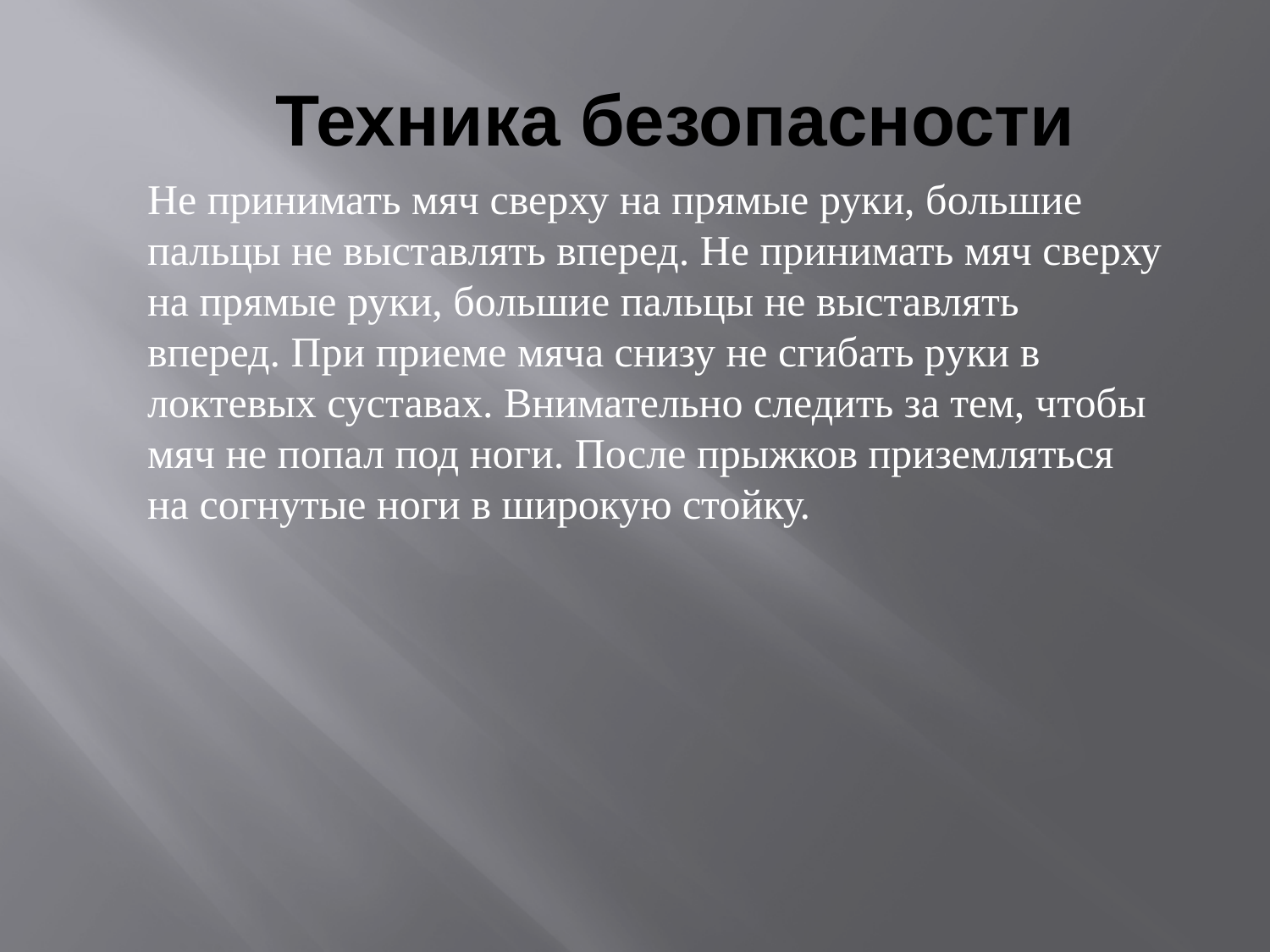

# Техника безопасности
Не принимать мяч сверху на прямые руки, большие пальцы не выставлять вперед. Не принимать мяч сверху на прямые руки, большие пальцы не выставлять вперед. При приеме мяча снизу не сгибать руки в локтевых суставах. Внимательно следить за тем, чтобы мяч не попал под ноги. После прыжков приземляться на согнутые ноги в широкую стойку.